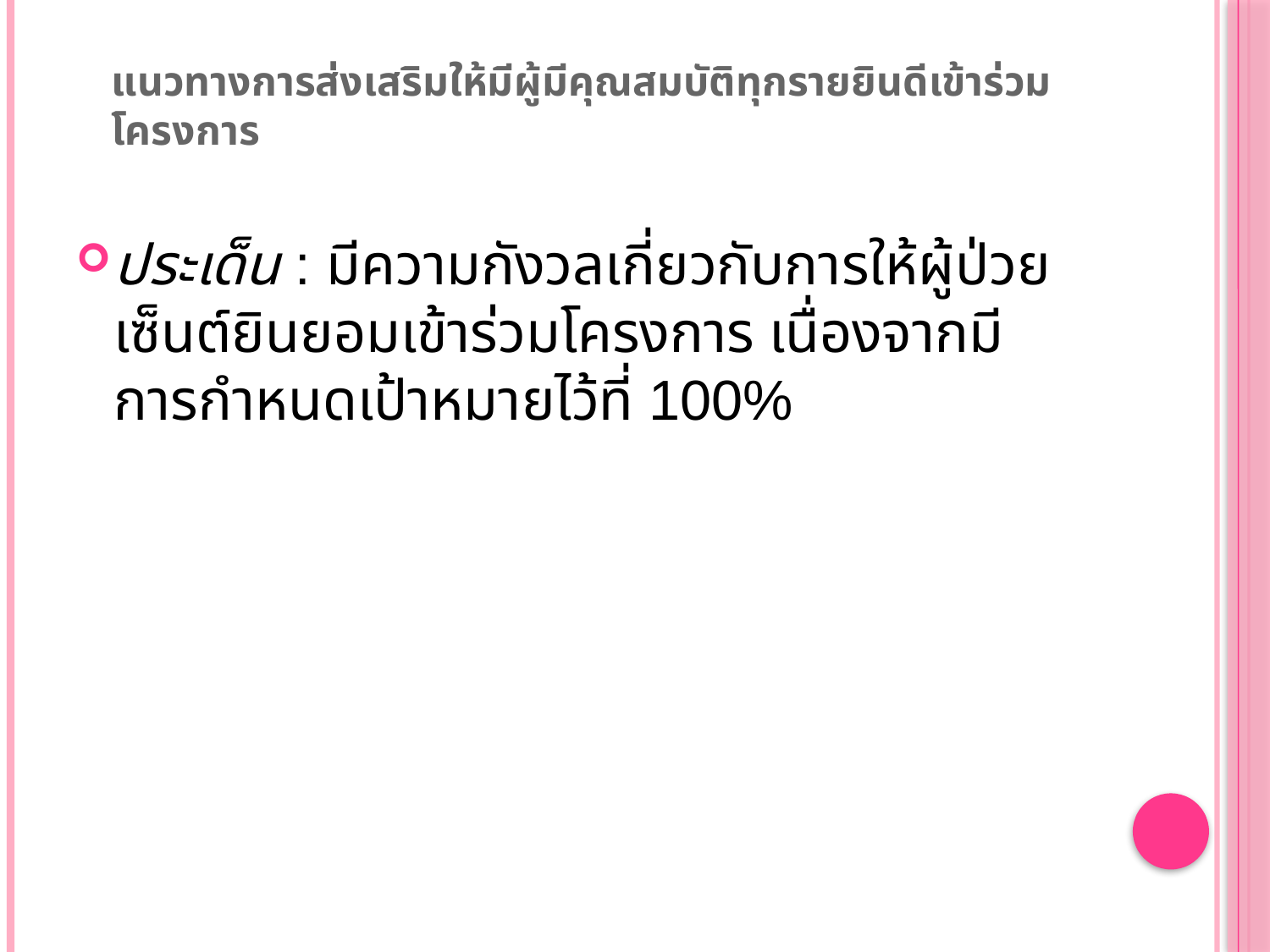

# แนวทางการส่งเสริมให้มีผู้มีคุณสมบัติทุกรายยินดีเข้าร่วมโครงการ
ประเด็น : มีความกังวลเกี่ยวกับการให้ผู้ป่วยเซ็นต์ยินยอมเข้าร่วมโครงการ เนื่องจากมีการกำหนดเป้าหมายไว้ที่ 100%